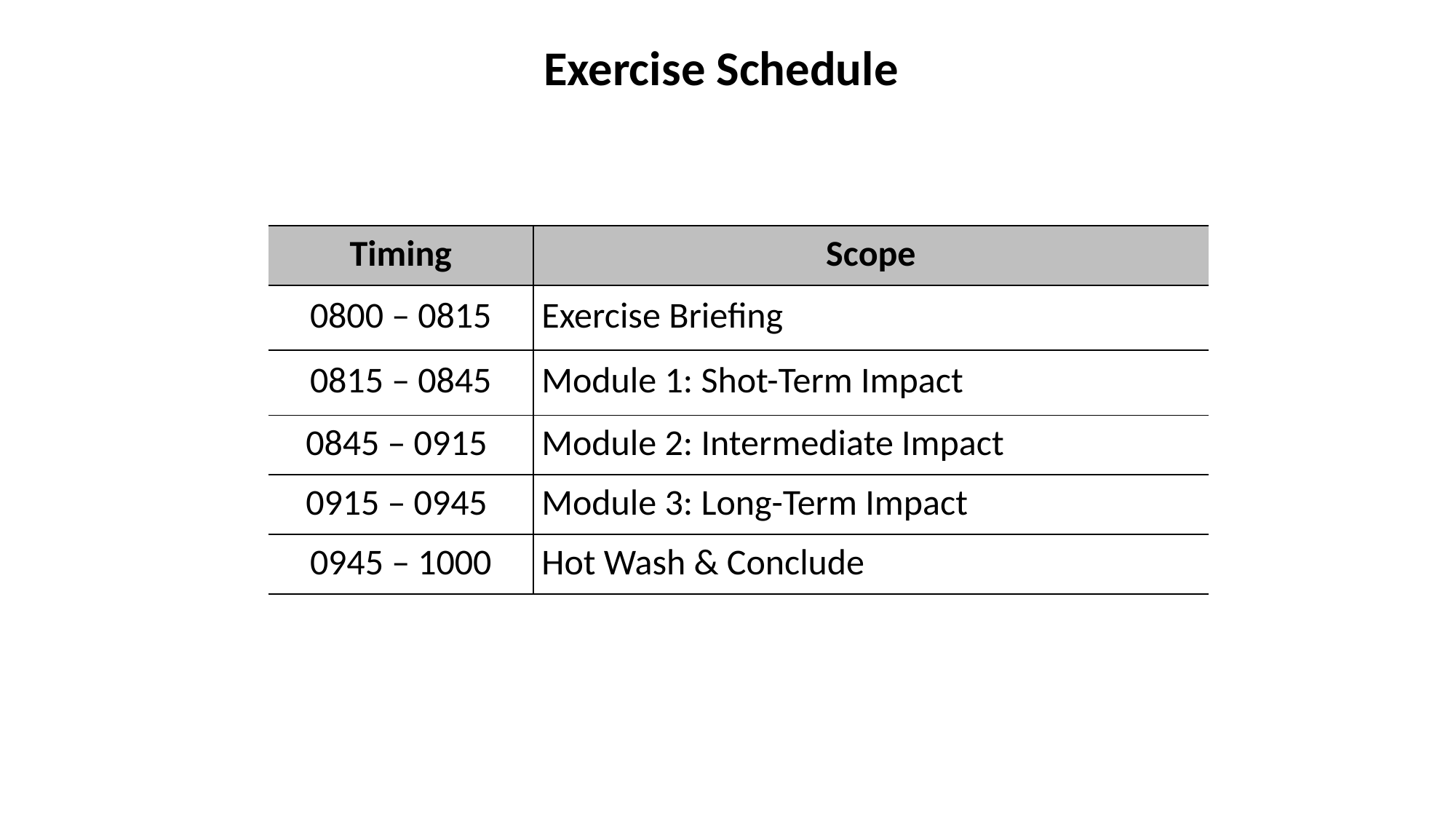

# Exercise Schedule
| Timing | Scope |
| --- | --- |
| 0800 – 0815 | Exercise Briefing |
| 0815 – 0845 | Module 1: Shot-Term Impact |
| 0845 – 0915 | Module 2: Intermediate Impact |
| 0915 – 0945 | Module 3: Long-Term Impact |
| 0945 – 1000 | Hot Wash & Conclude |